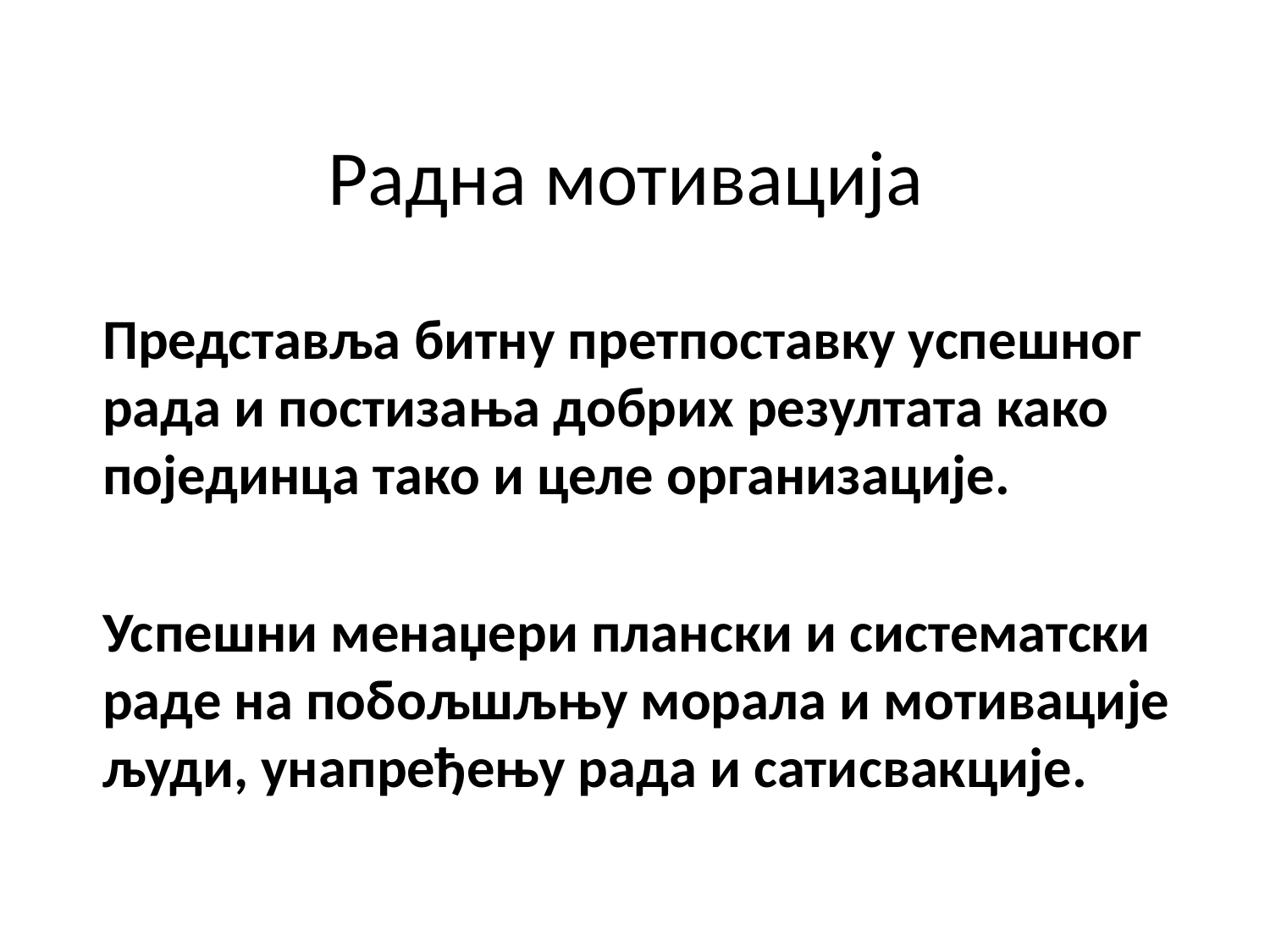

# Радна мотивација
	Представља битну претпоставку успешног рада и постизања добрих резултата како појединца тако и целе организације.

	Успешни менаџери плански и систематски раде на побољшљњу морала и мотивације људи, унапређењу рада и сатисвакције.